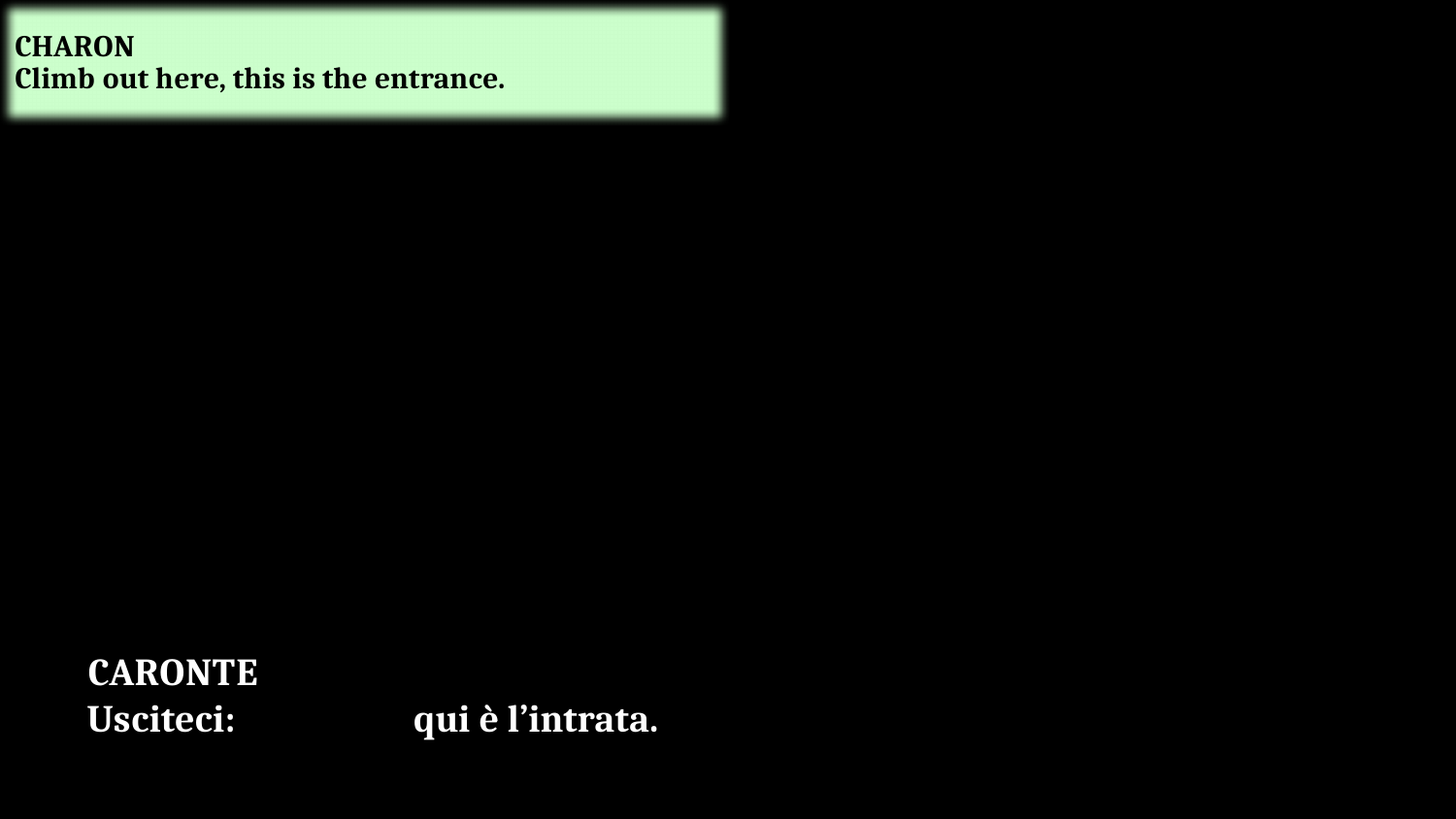

CHARON
Climb out here, this is the entrance.
# CARONTE Usciteci:                     qui è l’intrata.